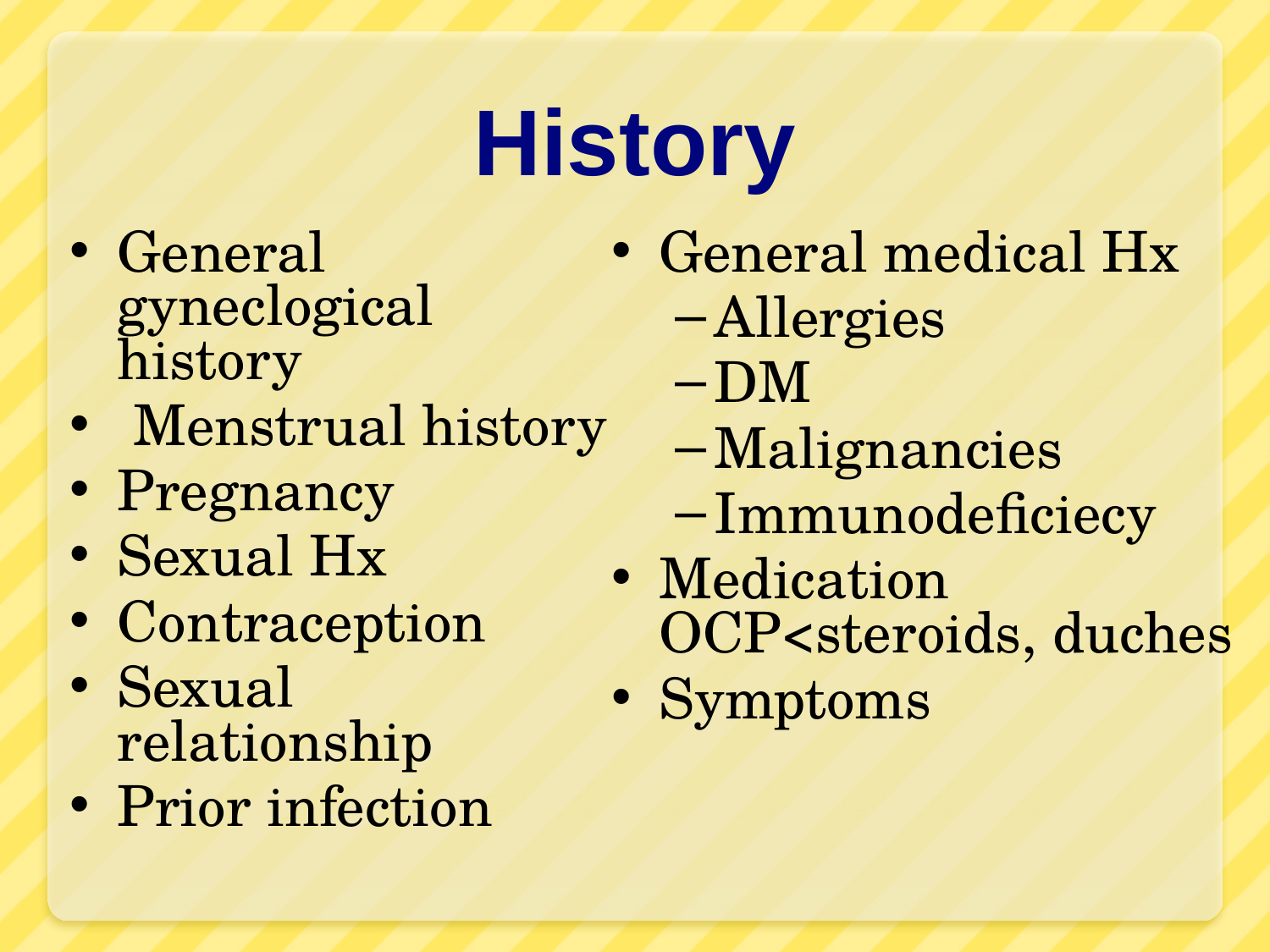

# History
General gyneclogical history
 Menstrual history
Pregnancy
Sexual Hx
Contraception
Sexual relationship
Prior infection
General medical Hx
Allergies
DM
Malignancies
Immunodeficiecy
Medication OCP<steroids, duches
Symptoms